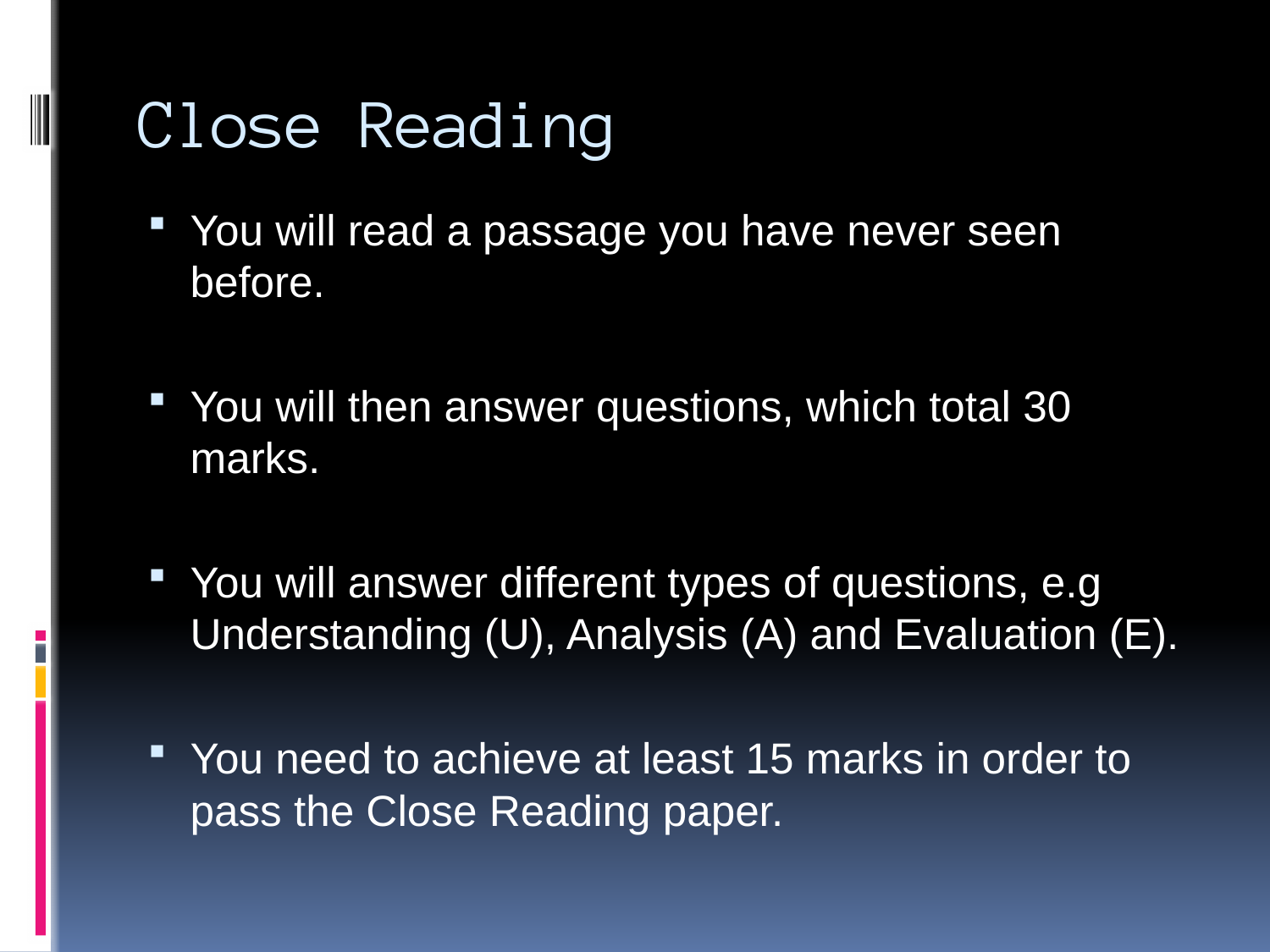

# Close Reading
You will read a passage you have never seen before.

You will then answer questions, which total 30 marks.

You will answer different types of questions, e.g Understanding (U), Analysis (A) and Evaluation (E).

You need to achieve at least 15 marks in order to pass the Close Reading paper.